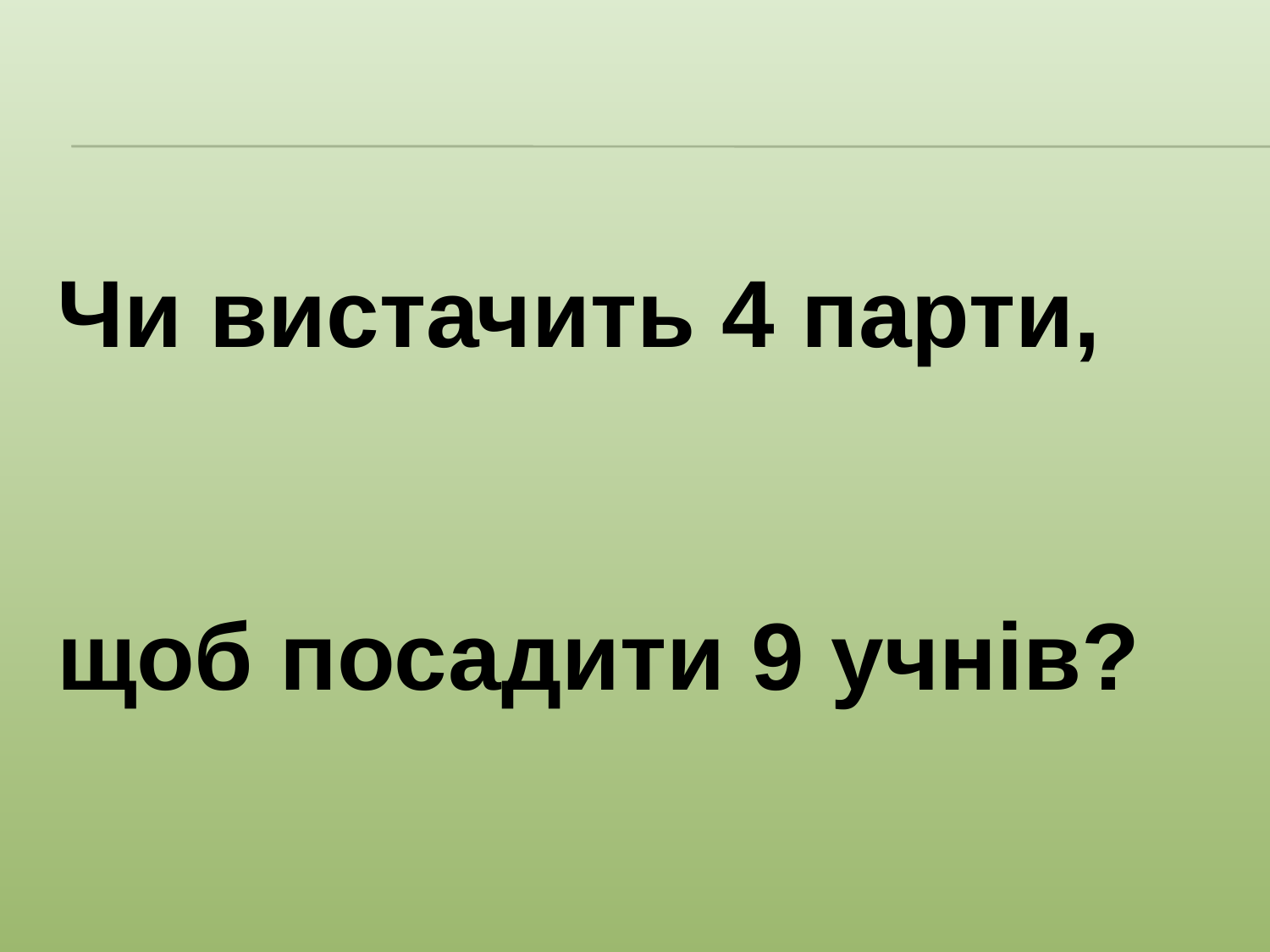

Чи вистачить 4 парти,

щоб посадити 9 учнів?